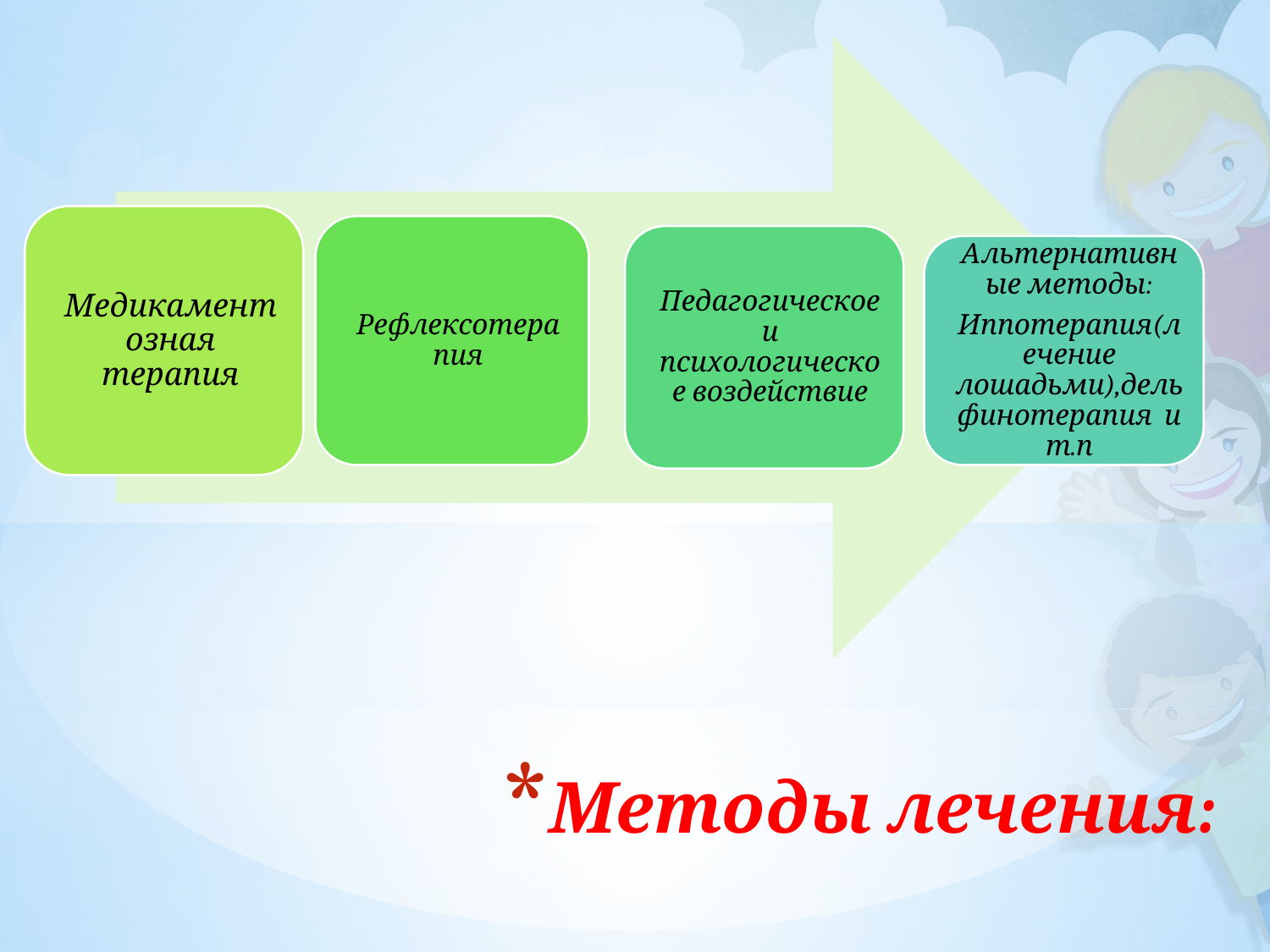

Медикаментозная терапия
Рефлексотерапия
Педагогическое и психологическое воздействие
Альтернативные методы:
Иппотерапия(лечение лошадьми),дельфинотерапия  и т.п
# Методы лечения: